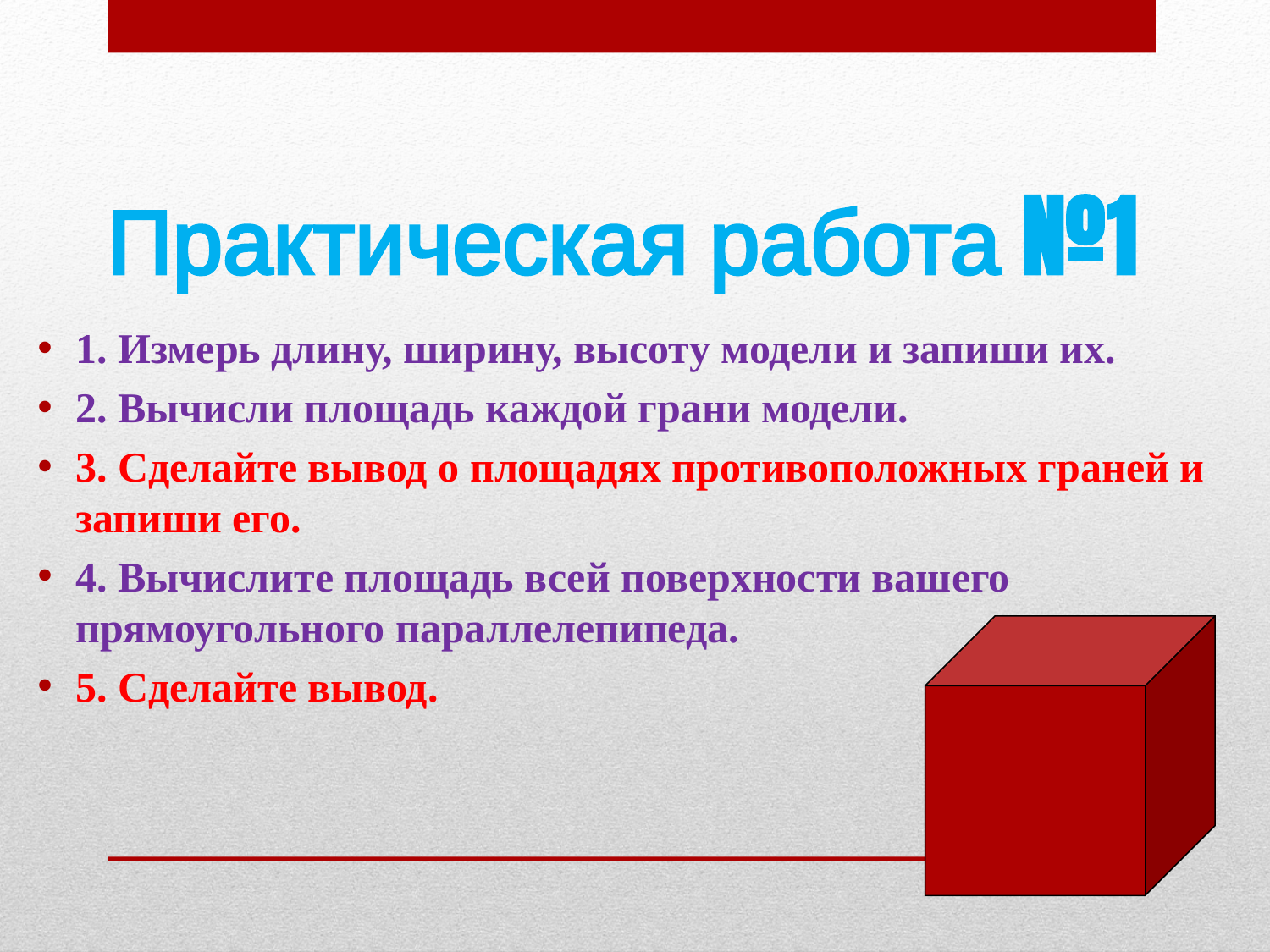

# Практическая работа №1
1. Измерь длину, ширину, высоту модели и запиши их.
2. Вычисли площадь каждой грани модели.
3. Сделайте вывод о площадях противоположных граней и запиши его.
4. Вычислите площадь всей поверхности вашего прямоугольного параллелепипеда.
5. Сделайте вывод.